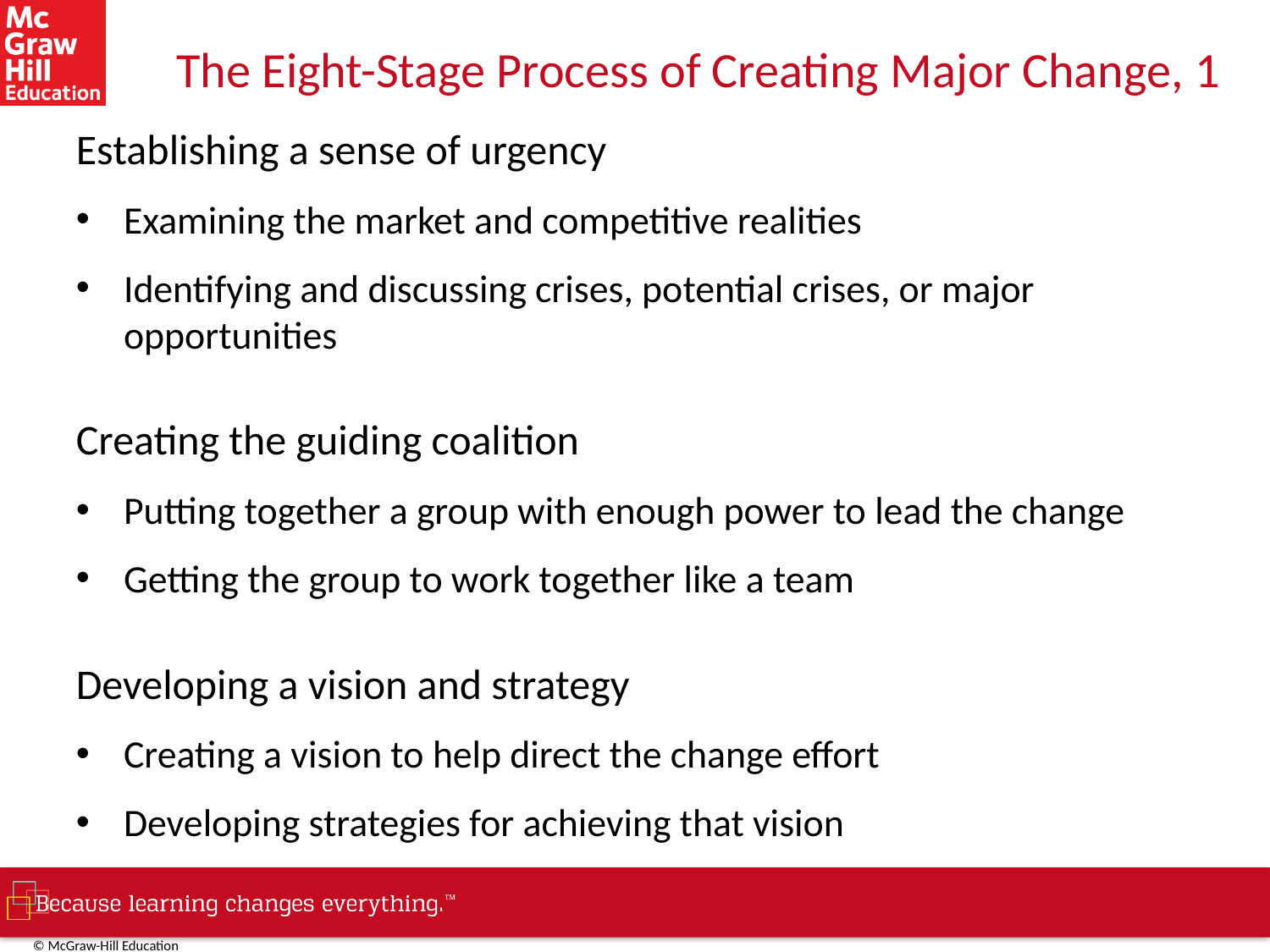

# The Eight-Stage Process of Creating Major Change, 1
Establishing a sense of urgency
Examining the market and competitive realities
Identifying and discussing crises, potential crises, or major opportunities

Creating the guiding coalition
Putting together a group with enough power to lead the change
Getting the group to work together like a team

Developing a vision and strategy
Creating a vision to help direct the change effort
Developing strategies for achieving that vision